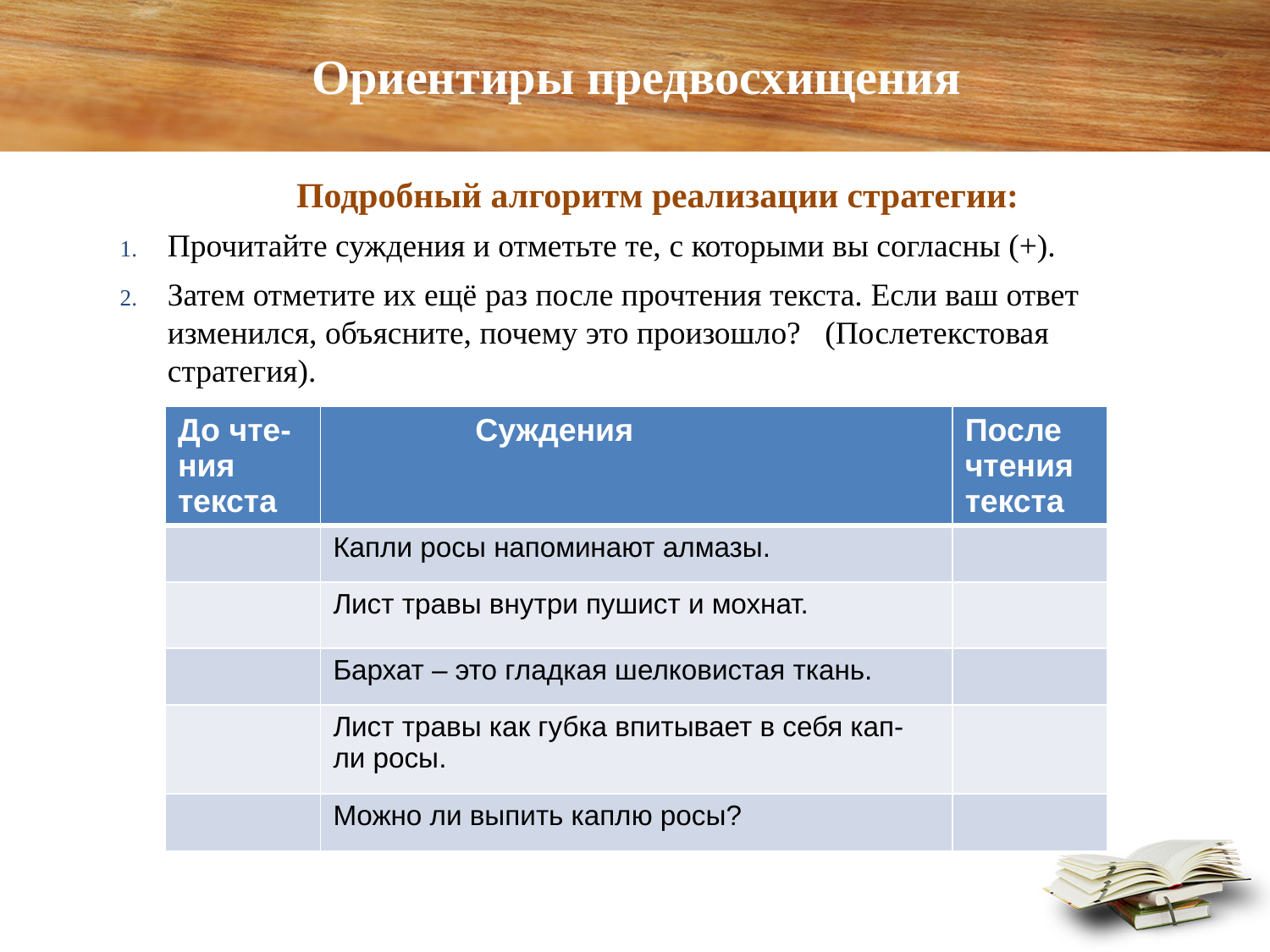

Ориентиры предвосхищения
Подробный алгоритм реализации стратегии:
Прочитайте суждения и отметьте те, с которыми вы согласны (+).
Затем отметите их ещё раз после прочтения текста. Если ваш ответ изменился, объясните, почему это произошло?   (Послетекстовая стратегия).

| До чте- ния текста | Суждения | После чтения текста |
| --- | --- | --- |
|  | Капли росы напоминают алмазы. |  |
|  | Лист травы внутри пушист и мохнат. |  |
|  | Бархат – это гладкая шелковистая ткань. |  |
|  | Лист травы как губка впитывает в себя кап- ли росы. |  |
|  | Можно ли выпить каплю росы? |  |